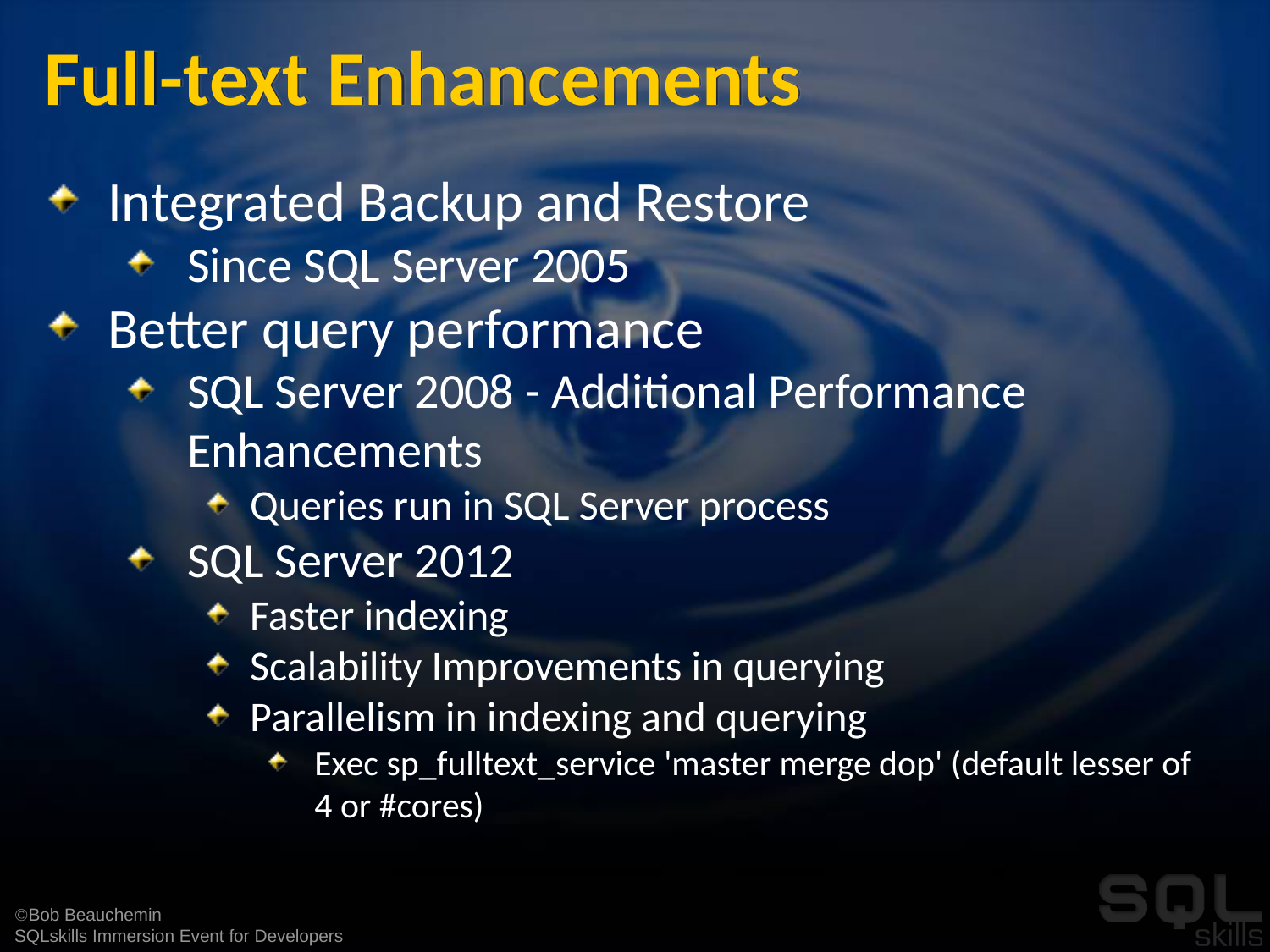

# Full-text Enhancements
Integrated Backup and Restore
Since SQL Server 2005
Better query performance
SQL Server 2008 - Additional Performance Enhancements
Queries run in SQL Server process
SQL Server 2012
Faster indexing
Scalability Improvements in querying
Parallelism in indexing and querying
Exec sp_fulltext_service 'master merge dop' (default lesser of 4 or #cores)